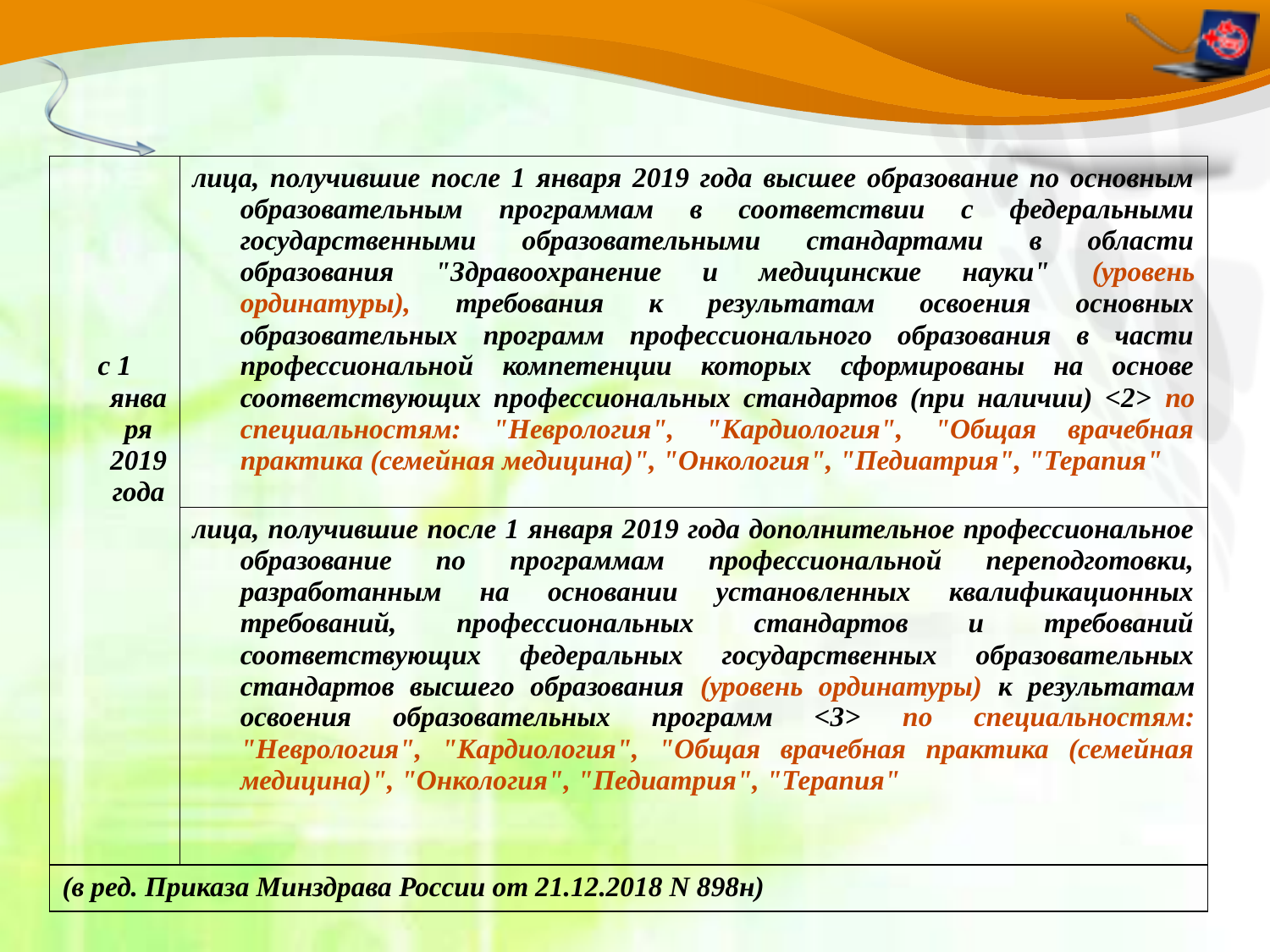

| с 1 января 2019 года | лица, получившие после 1 января 2019 года высшее образование по основным образовательным программам в соответствии с федеральными государственными образовательными стандартами в области образования "Здравоохранение и медицинские науки" (уровень ординатуры), требования к результатам освоения основных образовательных программ профессионального образования в части профессиональной компетенции которых сформированы на основе соответствующих профессиональных стандартов (при наличии) <2> по специальностям: "Неврология", "Кардиология", "Общая врачебная практика (семейная медицина)", "Онкология", "Педиатрия", "Терапия" |
| --- | --- |
|  | лица, получившие после 1 января 2019 года дополнительное профессиональное образование по программам профессиональной переподготовки, разработанным на основании установленных квалификационных требований, профессиональных стандартов и требований соответствующих федеральных государственных образовательных стандартов высшего образования (уровень ординатуры) к результатам освоения образовательных программ <3> по специальностям: "Неврология", "Кардиология", "Общая врачебная практика (семейная медицина)", "Онкология", "Педиатрия", "Терапия" |
| (в ред. Приказа Минздрава России от 21.12.2018 N 898н) |  |